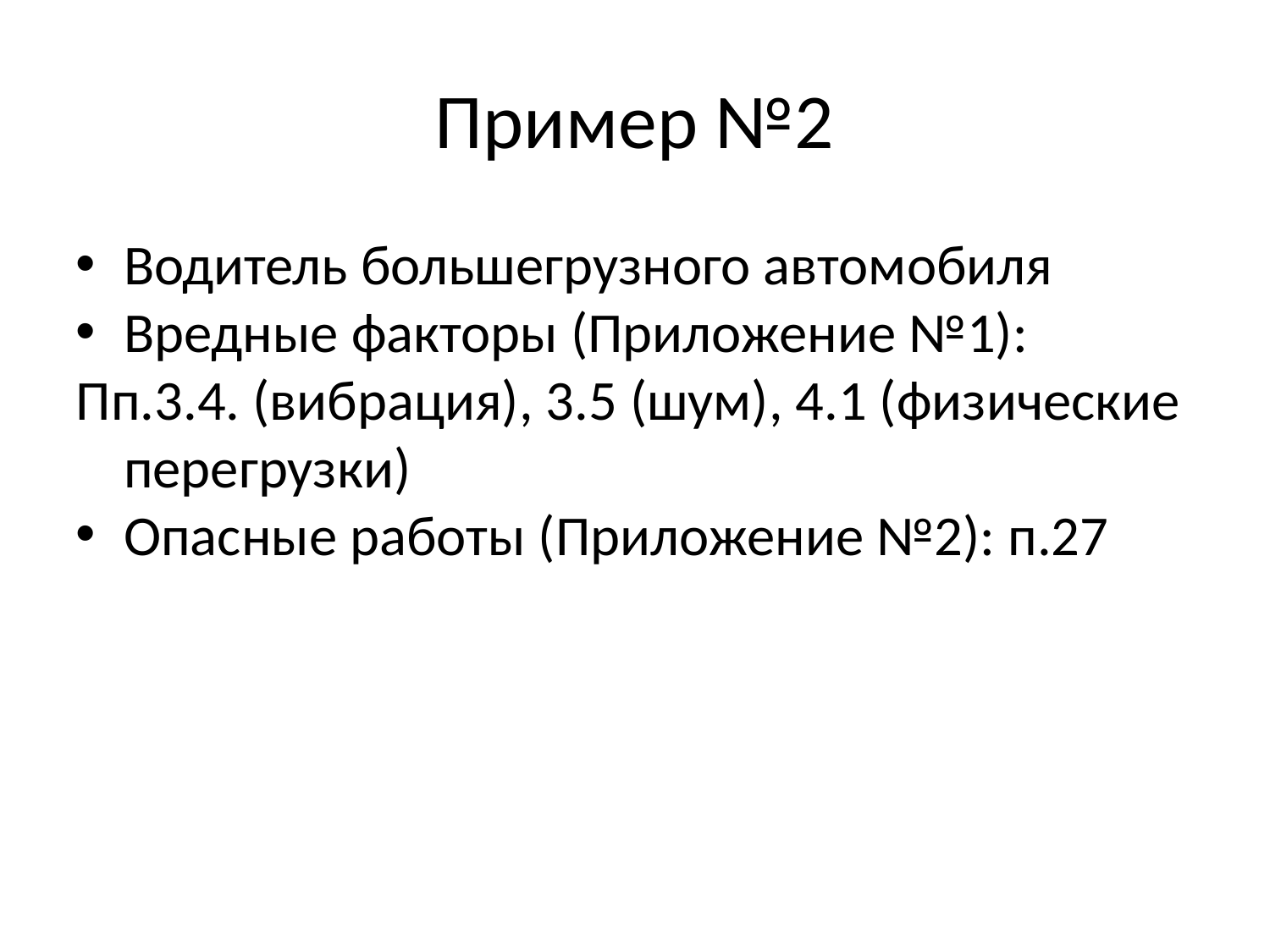

Пример №2
Водитель большегрузного автомобиля
Вредные факторы (Приложение №1):
Пп.3.4. (вибрация), 3.5 (шум), 4.1 (физические перегрузки)
Опасные работы (Приложение №2): п.27